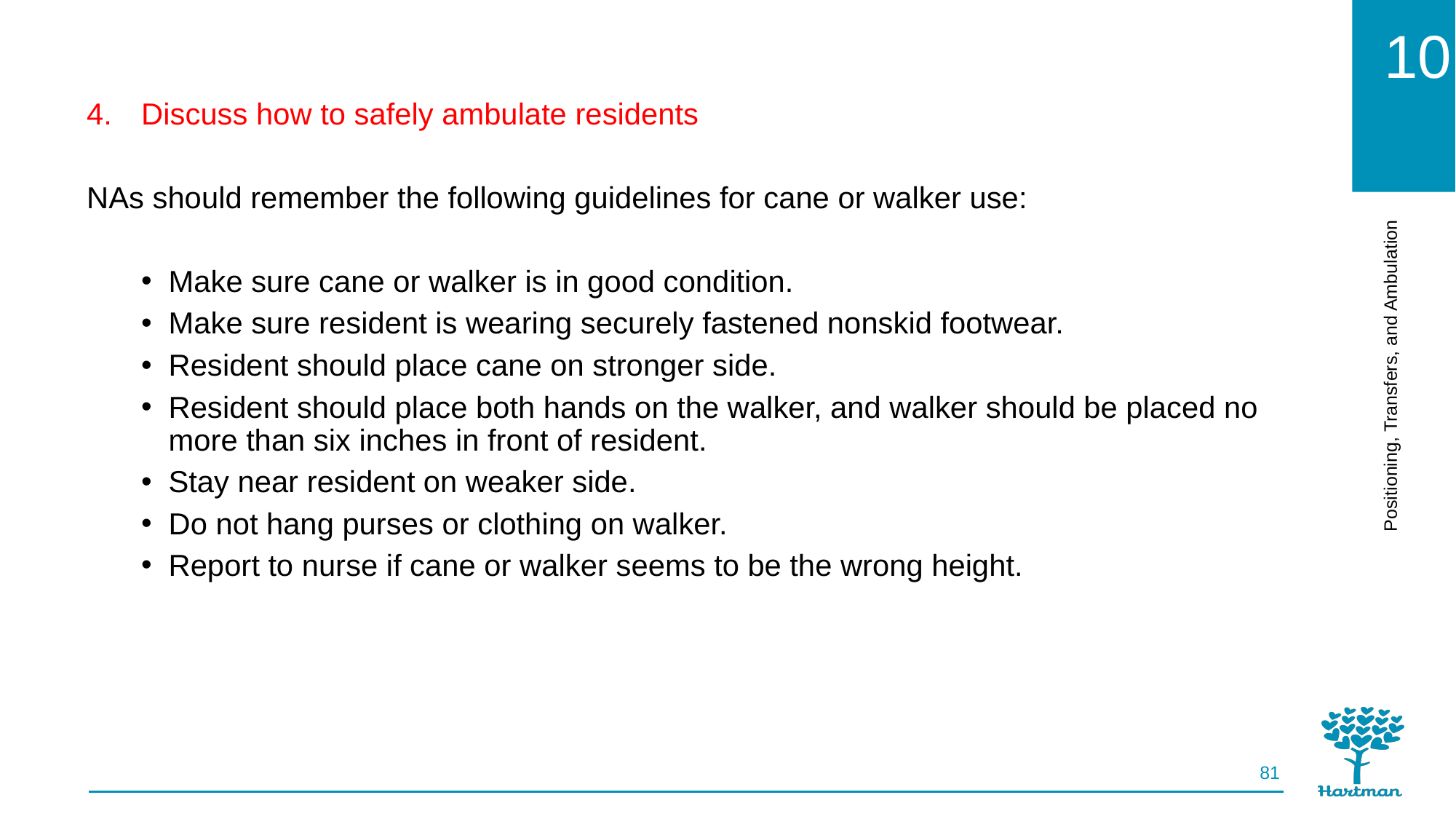

Discuss how to safely ambulate residents

NAs should remember the following guidelines for cane or walker use:

Make sure cane or walker is in good condition.
Make sure resident is wearing securely fastened nonskid footwear.
Resident should place cane on stronger side.
Resident should place both hands on the walker, and walker should be placed no more than six inches in front of resident.
Stay near resident on weaker side.
Do not hang purses or clothing on walker.
Report to nurse if cane or walker seems to be the wrong height.

81